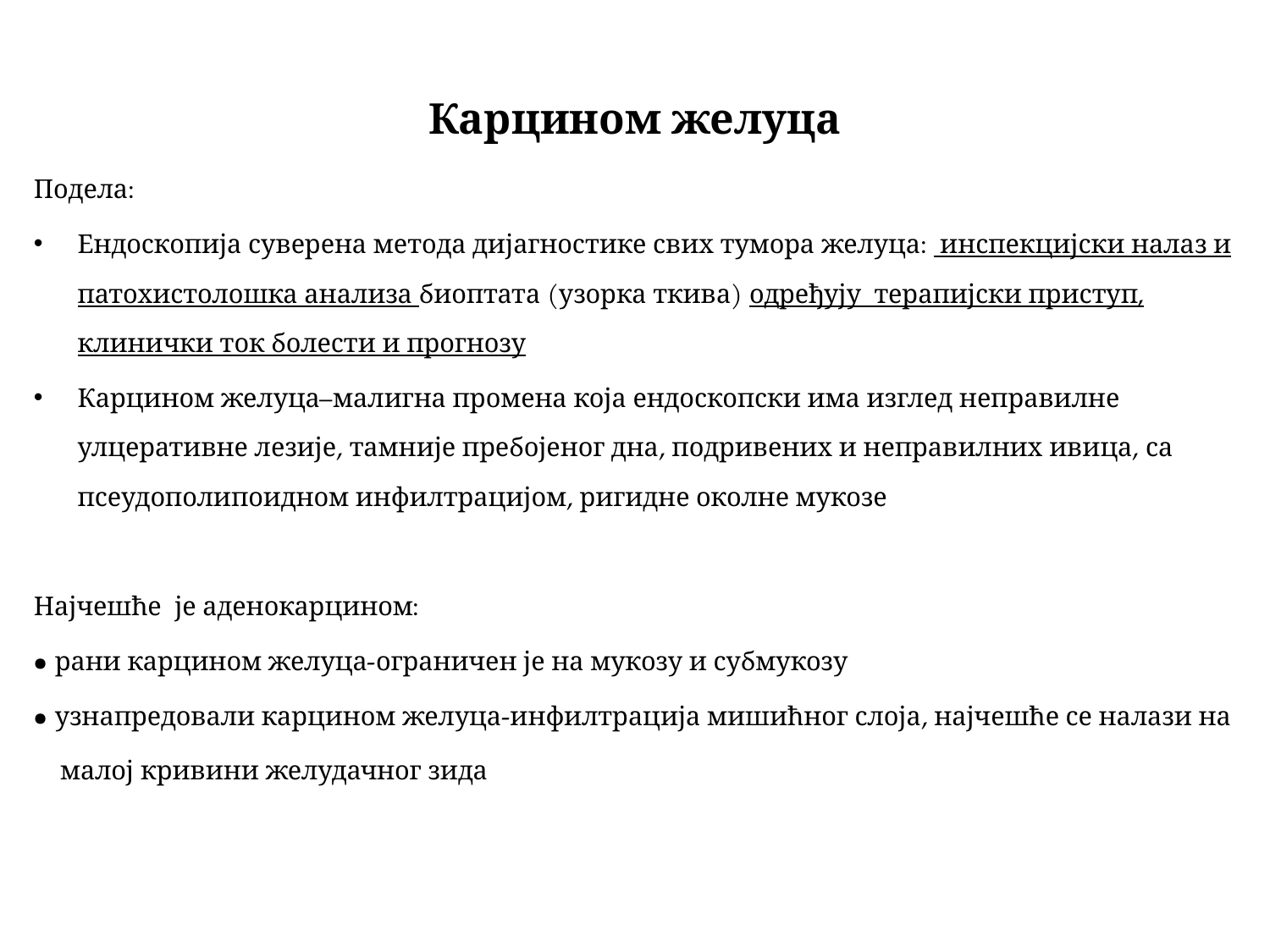

# Карцином желуца
Подела:
Ендоскопија суверена метода дијагностике свих тумора желуца:  инспекцијски налаз и патохистолошка анализа биоптата (узорка ткива) одређују  терапијски приступ, клинички ток болести и прогнозу
Карцином желуца–малигна промена која ендоскопски има изглед неправилне улцеративне лезије, тамније пребојеног дна, подривених и неправилних ивица, са псеудополипоидном инфилтрацијом, ригидне околне мукозе

Најчешће  је аденокарцином:
• рани карцином желуца-ограничен је на мукозу и субмукозу
• узнапредовали карцином желуца-инфилтрација мишићног слоја, најчешће се налази на
    малој кривини желудачног зида